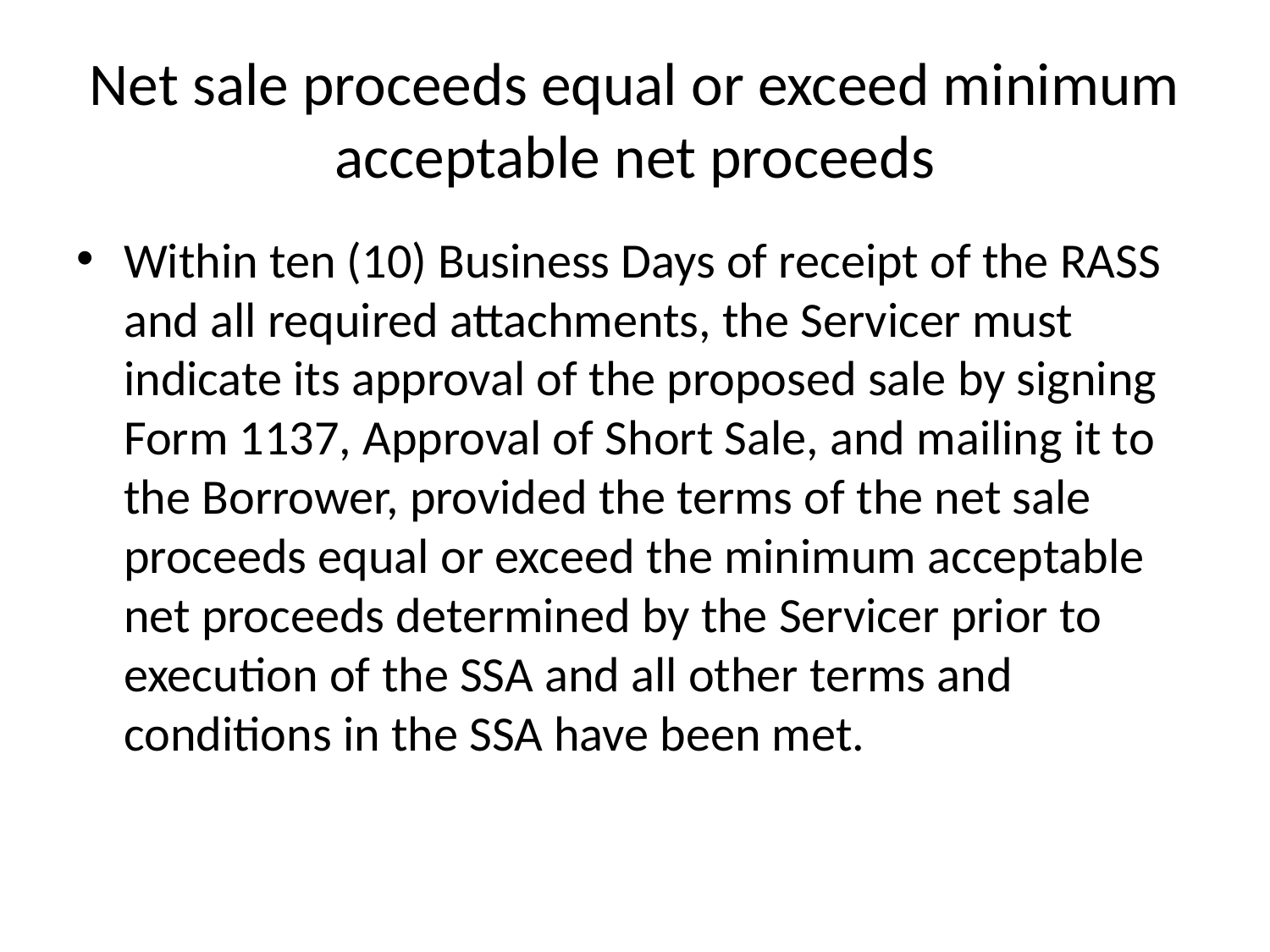

# Net sale proceeds equal or exceed minimum acceptable net proceeds
Within ten (10) Business Days of receipt of the RASS and all required attachments, the Servicer must indicate its approval of the proposed sale by signing Form 1137, Approval of Short Sale, and mailing it to the Borrower, provided the terms of the net sale proceeds equal or exceed the minimum acceptable net proceeds determined by the Servicer prior to execution of the SSA and all other terms and conditions in the SSA have been met.